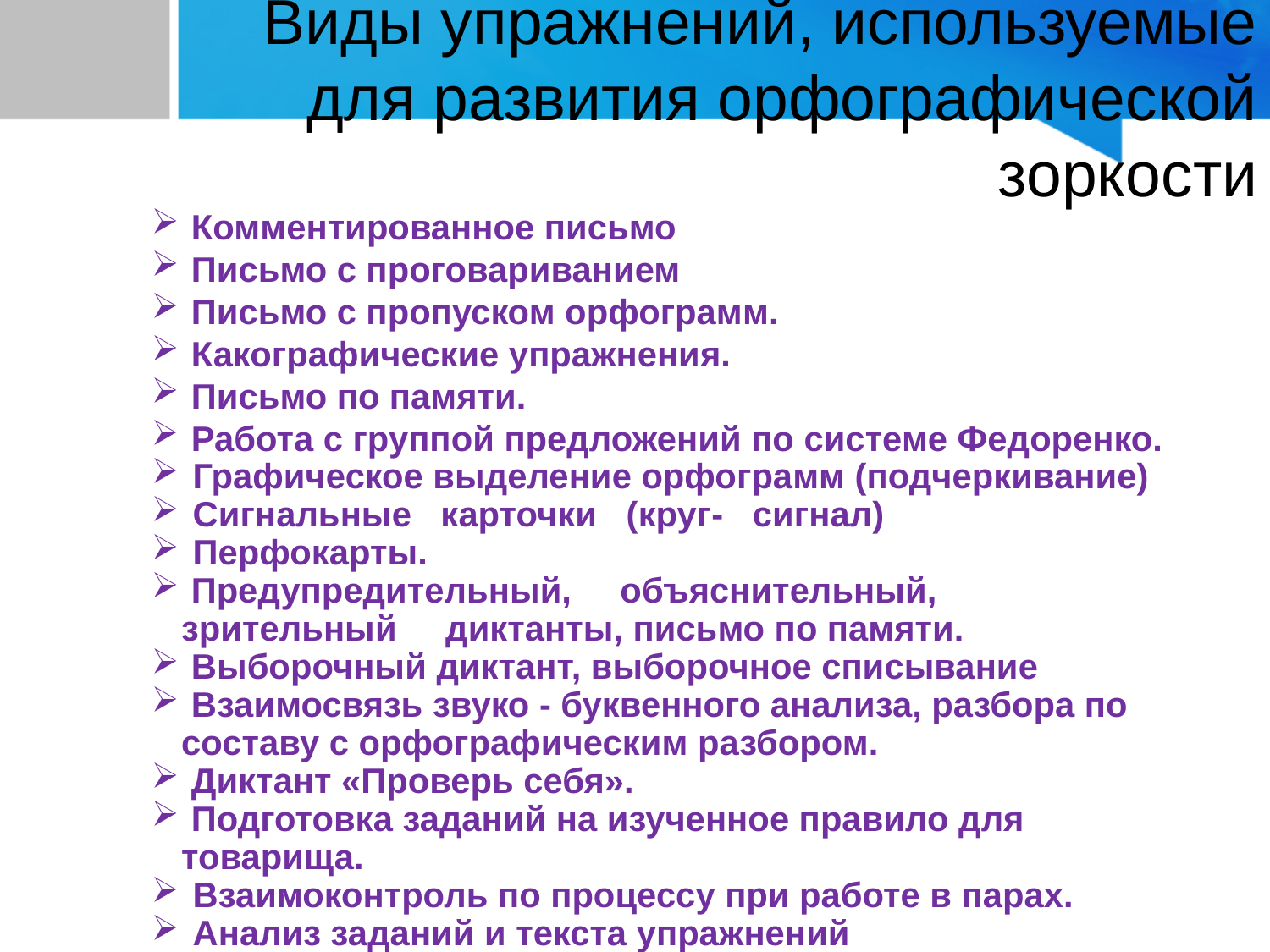

# Виды упражнений, используемые для развития орфографической зоркости
 Комментированное письмо
 Письмо с проговариванием
 Письмо с пропуском орфограмм.
 Какографические упражнения.
 Письмо по памяти.
 Работа с группой предложений по системе Федоренко.
 Графическое выделение орфограмм (подчеркивание)
 Сигнальные   карточки   (круг-   сигнал)
 Перфокарты.
 Предупредительный,     объяснительный,     зрительный     диктанты, письмо по памяти.
 Выборочный диктант, выборочное списывание
 Взаимосвязь звуко - буквенного анализа, разбора по составу с орфографическим разбором.
 Диктант «Проверь себя».
 Подготовка заданий на изученное правило для товарища.
 Взаимоконтроль по процессу при работе в парах.
 Анализ заданий и текста упражнений
 Корректировка письма.